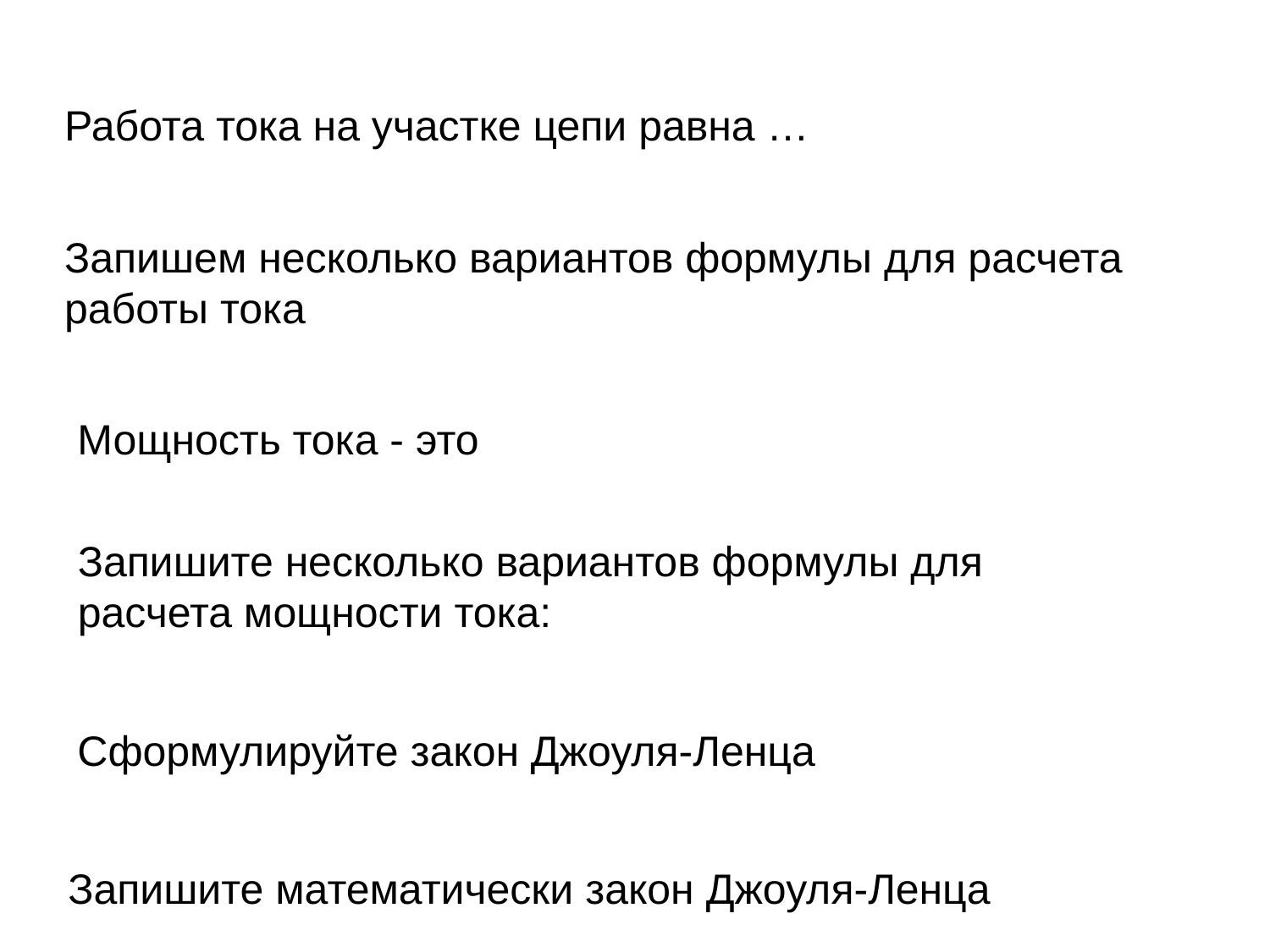

Работа тока на участке цепи равна …
Запишем несколько вариантов формулы для расчета работы тока
Мощность тока - это
Запишите несколько вариантов формулы для расчета мощности тока:
Сформулируйте закон Джоуля-Ленца
Запишите математически закон Джоуля-Ленца